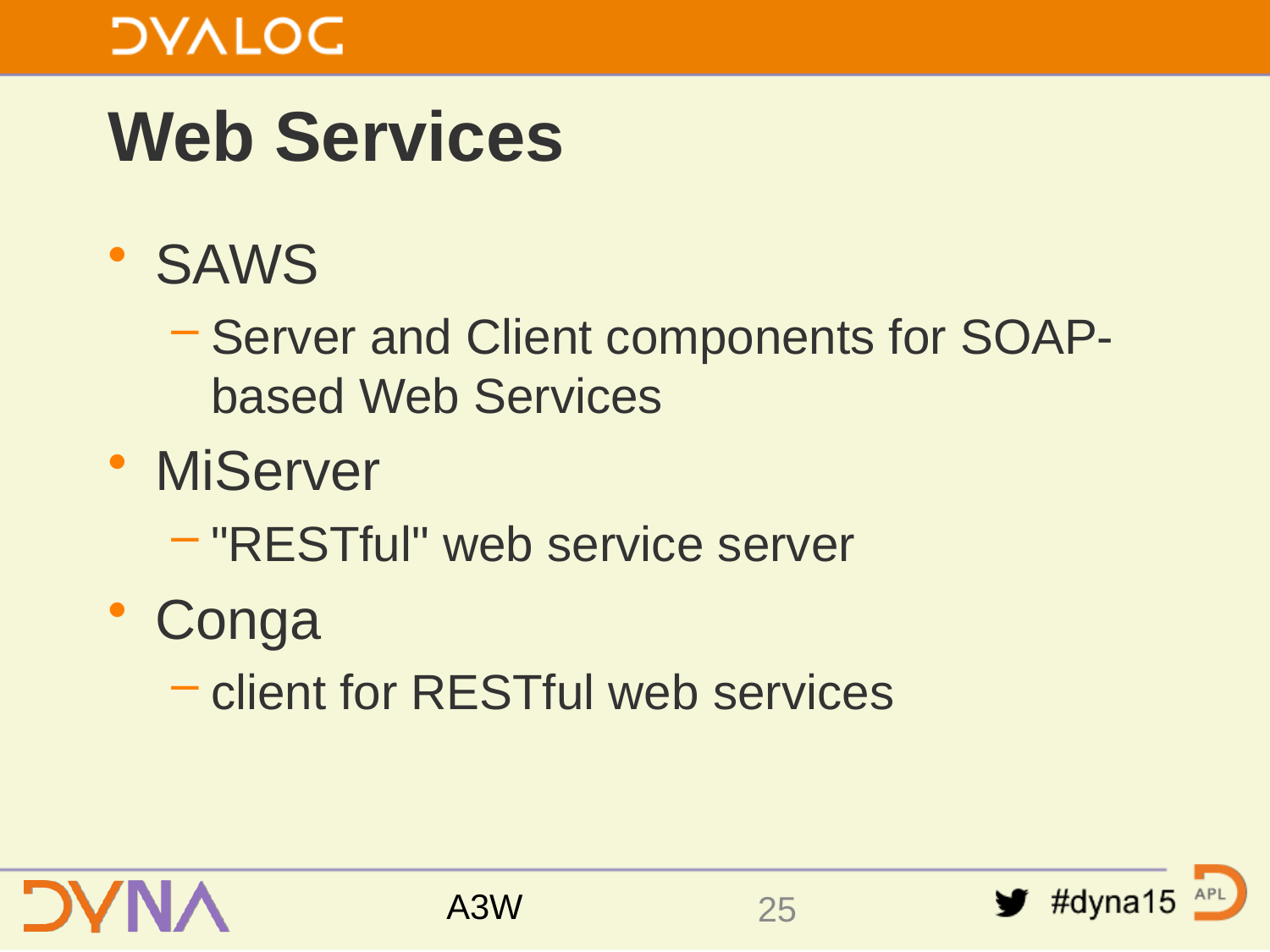

# Web Services
SAWS
Server and Client components for SOAP-based Web Services
MiServer
"RESTful" web service server
Conga
client for RESTful web services

25
A3W